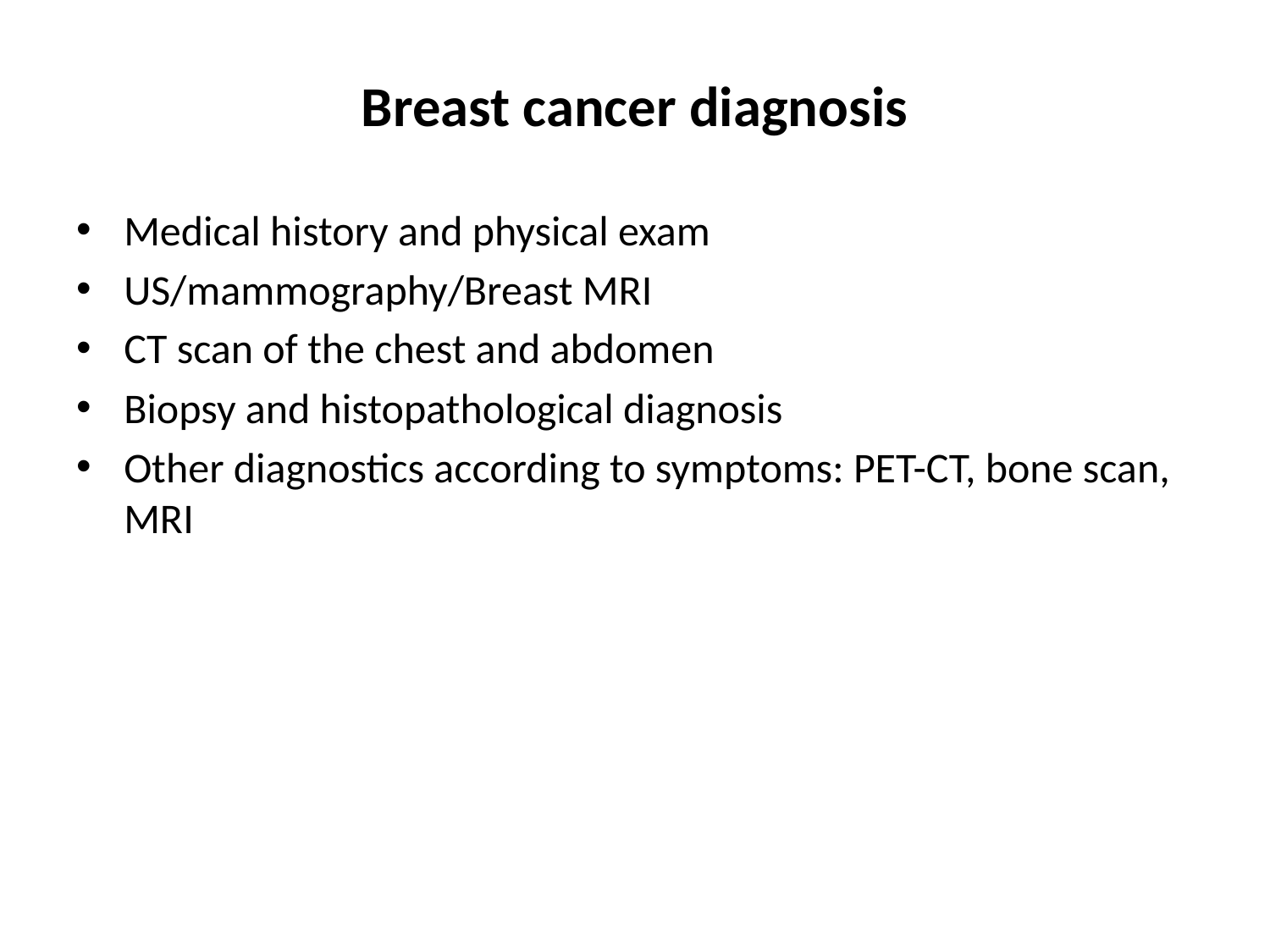

# Breast cancer diagnosis
Medical history and physical exam
US/mammography/Breast MRI
CT scan of the chest and abdomen
Biopsy and histopathological diagnosis
Other diagnostics according to symptoms: PET-CT, bone scan, MRI